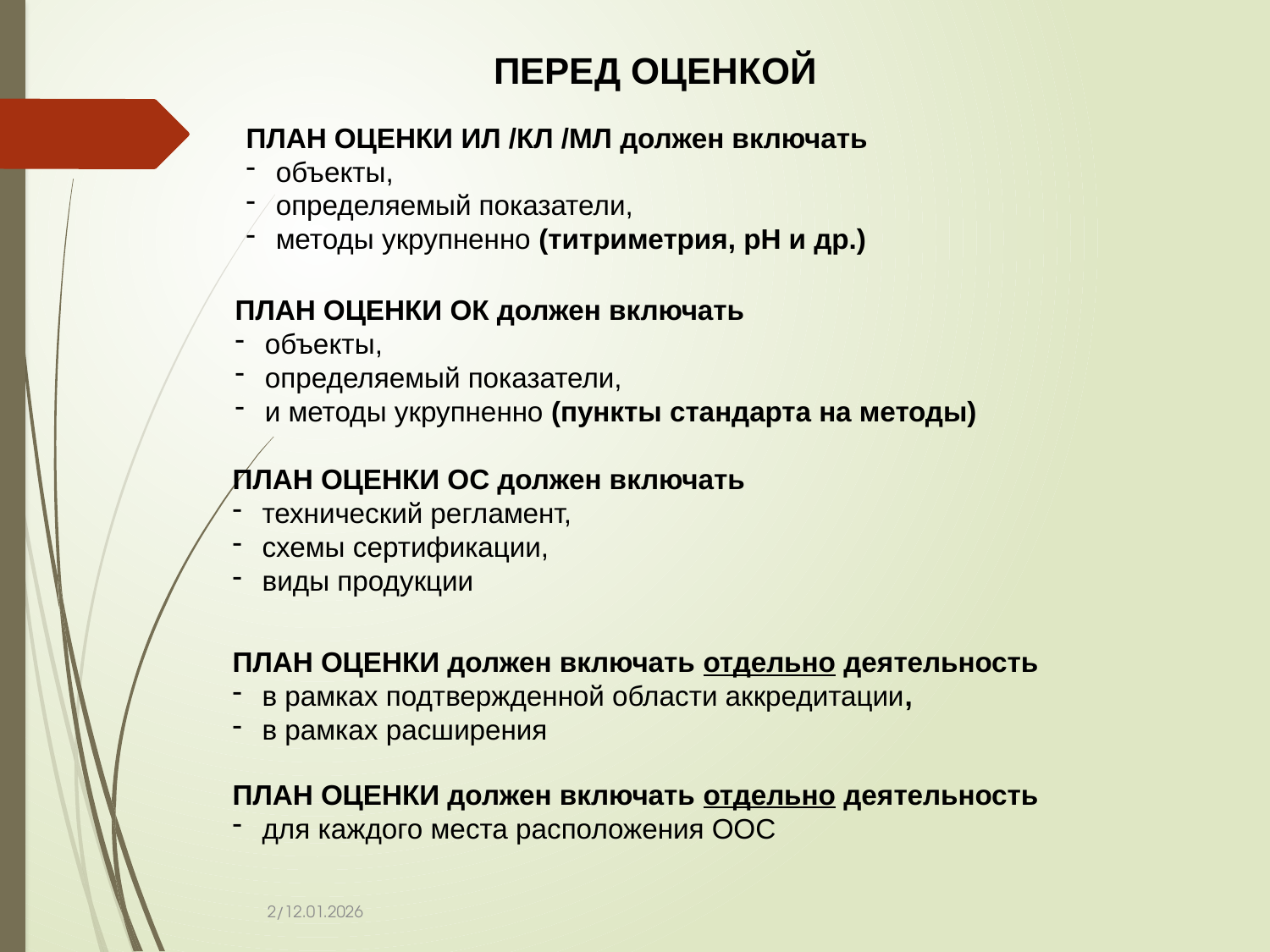

ПЕРЕД ОЦЕНКОЙ
ПЛАН ОЦЕНКИ ИЛ /КЛ /МЛ должен включать
объекты,
определяемый показатели,
методы укрупненно (титриметрия, рН и др.)
ПЛАН ОЦЕНКИ ОК должен включать
объекты,
определяемый показатели,
и методы укрупненно (пункты стандарта на методы)
ПЛАН ОЦЕНКИ ОС должен включать
технический регламент,
схемы сертификации,
виды продукции
ПЛАН ОЦЕНКИ должен включать отдельно деятельность
в рамках подтвержденной области аккредитации,
в рамках расширения
ПЛАН ОЦЕНКИ должен включать отдельно деятельность
для каждого места расположения ООС
2/12.01.2026